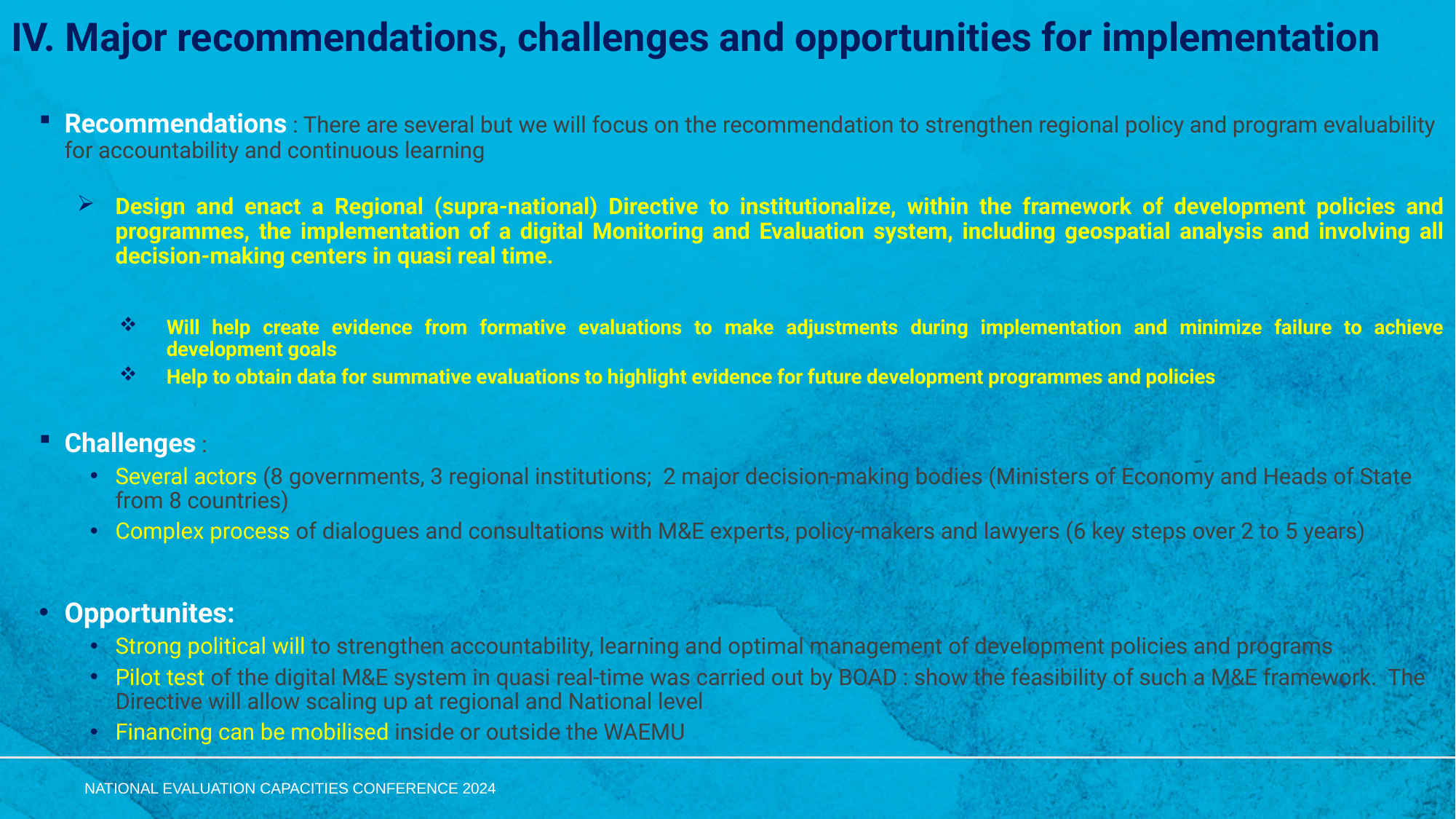

# IV. Major recommendations, challenges and opportunities for implementation
Recommendations : There are several but we will focus on the recommendation to strengthen regional policy and program evaluability for accountability and continuous learning

Design and enact a Regional (supra-national) Directive to institutionalize, within the framework of development policies and programmes, the implementation of a digital Monitoring and Evaluation system, including geospatial analysis and involving all decision-making centers in quasi real time.

Will help create evidence from formative evaluations to make adjustments during implementation and minimize failure to achieve development goals
Help to obtain data for summative evaluations to highlight evidence for future development programmes and policies

Challenges :
Several actors (8 governments, 3 regional institutions;  2 major decision-making bodies (Ministers of Economy and Heads of State from 8 countries)
Complex process of dialogues and consultations with M&E experts, policy-makers and lawyers (6 key steps over 2 to 5 years)

Opportunites:
Strong political will to strengthen accountability, learning and optimal management of development policies and programs
Pilot test of the digital M&E system in quasi real-time was carried out by BOAD : show the feasibility of such a M&E framework.  The Directive will allow scaling up at regional and National level
Financing can be mobilised inside or outside the WAEMU